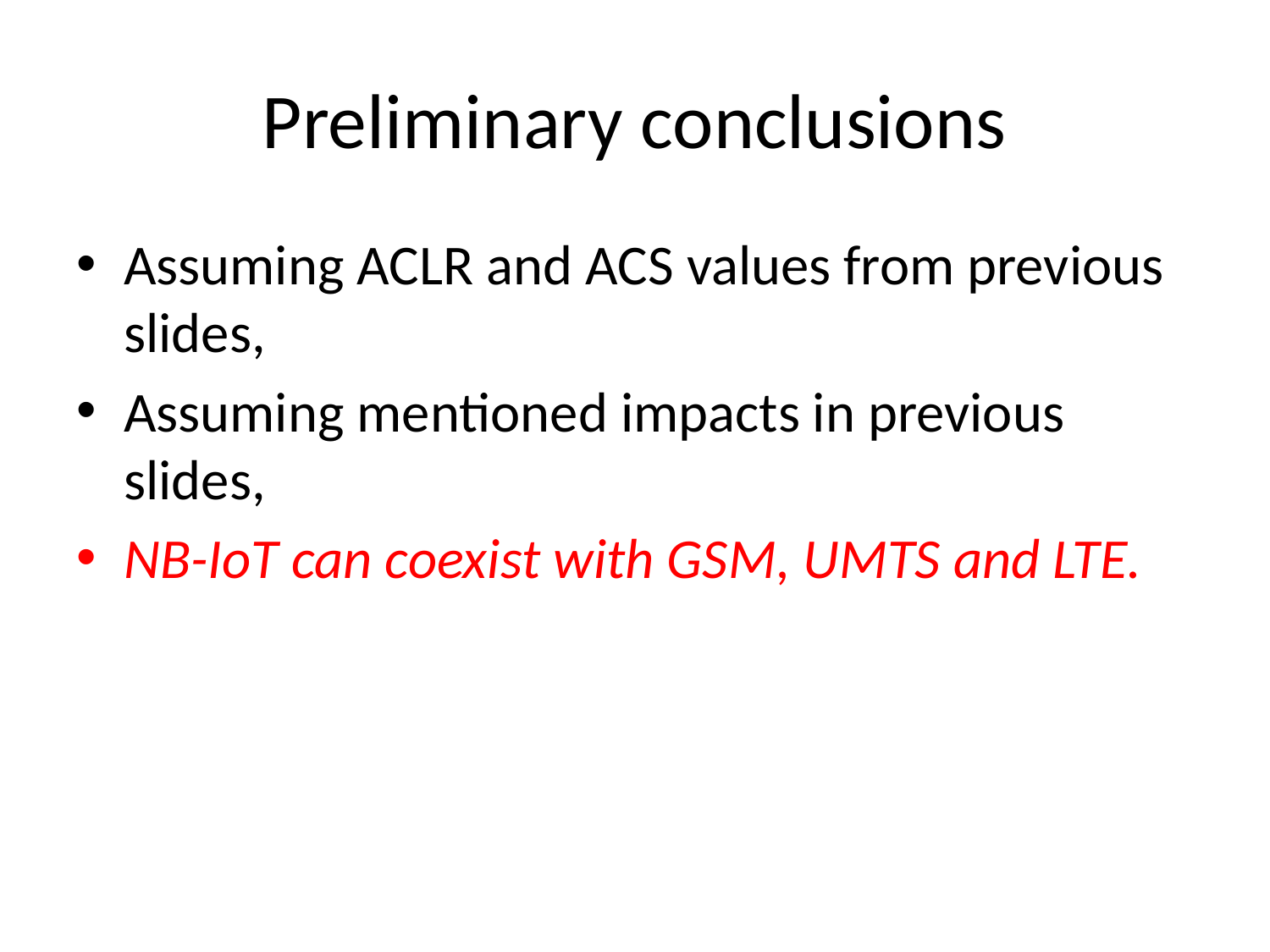

# Preliminary conclusions
Assuming ACLR and ACS values from previous slides,
Assuming mentioned impacts in previous slides,
NB-IoT can coexist with GSM, UMTS and LTE.